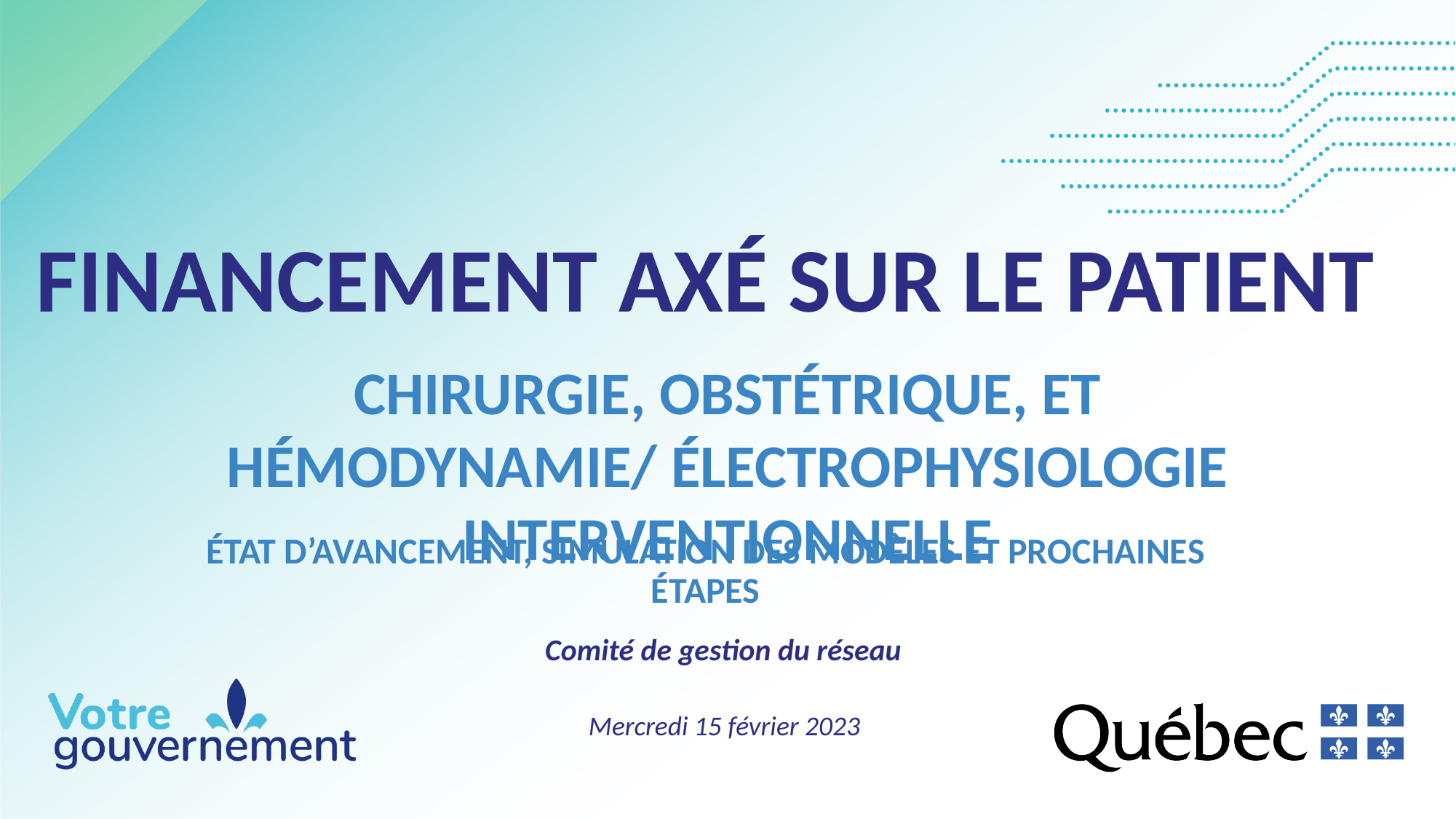

# Financement axé sur le patient
Chirurgie, obstétrique, et hémodynamie/ électrophysiologie interventionnelle
état d’avancement, simulation des modèles et prochaines étapes
Comité de gestion du réseau
Mercredi 15 février 2023